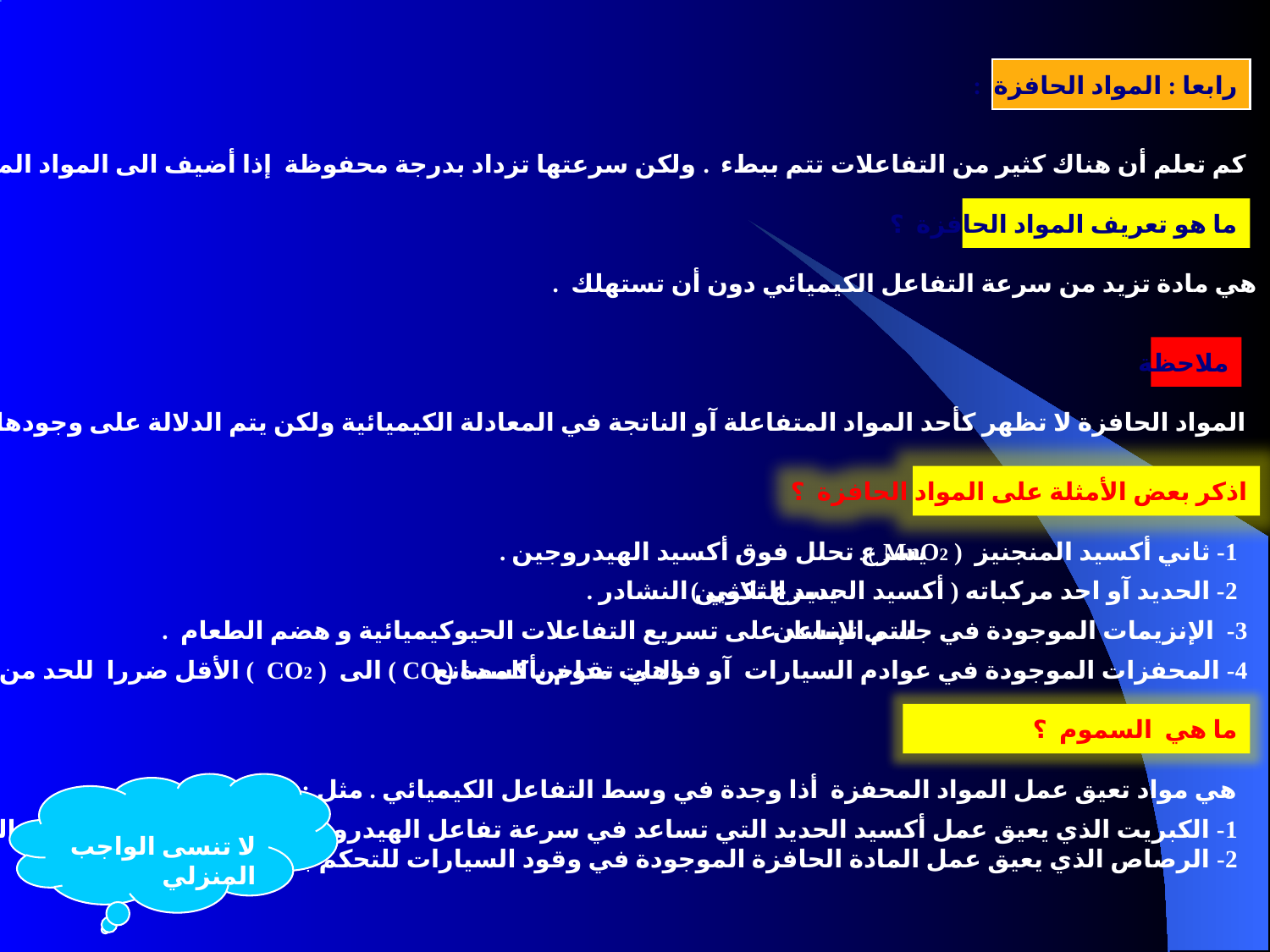

رابعا : المواد الحافزة  :
كم تعلم أن هناك كثير من التفاعلات تتم ببطء  . ولكن سرعتها تزداد بدرجة محفوظة  إذا أضيف الى المواد المتفاعلة مع مواد أخرى تعرف بالمواد الحافزة .
ما هو تعريف المواد الحافزة  ؟
هي مادة تزيد من سرعة التفاعل الكيميائي دون أن تستهلك  .
ملاحظة
المواد الحافزة لا تظهر كأحد المواد المتفاعلة آو الناتجة في المعادلة الكيميائية ولكن يتم الدلالة على وجودها عن طريق كتابة اسمها آو صيغتها فوق السهم
اذكر بعض الأمثلة على المواد الحافزة  ؟
يسرع تحلل فوق أكسيد الهيدروجين .
1- ثاني أكسيد المنجنيز  ( MnO2  ) .
يسرع تكوين النشادر .
2- الحديد آو احد مركباته ( أكسيد الحديد الثلاثي )
التي تساعد على تسريع التفاعلات الحيوكيميائية و هضم الطعام  .
3-  الإنزيمات الموجودة في جسم الإنسان
التي  تقوم بأكسدة ( CO ) الى  ( CO2  ) الأقل ضررا  للحد من التلوث .
4- المحفزات الموجودة في عوادم السيارات  آو فوهات مداخن المصانع
ما هي  السموم  ؟
هي مواد تعيق عمل المواد المحفزة  أذا وجدة في وسط التفاعل الكيميائي . مثل :

لا تنسى الواجب المنزلي
1- الكبريت الذي يعيق عمل أكسيد الحديد التي تساعد في سرعة تفاعل الهيدروجين مع النيتروجين لتكوين النشادر  .
2- الرصاص الذي يعيق عمل المادة الحافزة الموجودة في وقود السيارات للتحكم بغازات العوادم  .